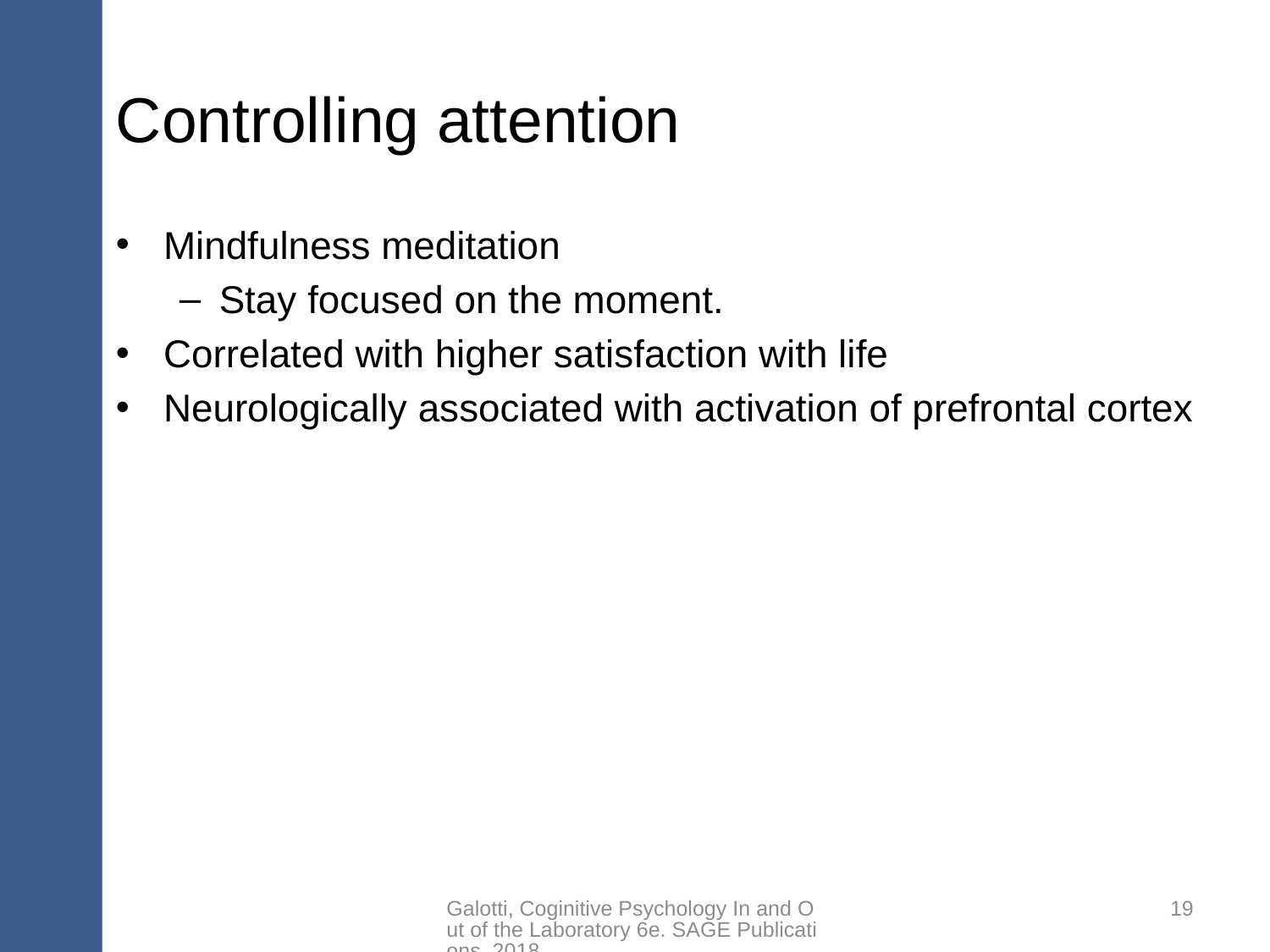

# Controlling attention
Mindfulness meditation
Stay focused on the moment.
Correlated with higher satisfaction with life
Neurologically associated with activation of prefrontal cortex
Galotti, Coginitive Psychology In and Out of the Laboratory 6e. SAGE Publications, 2018.
19